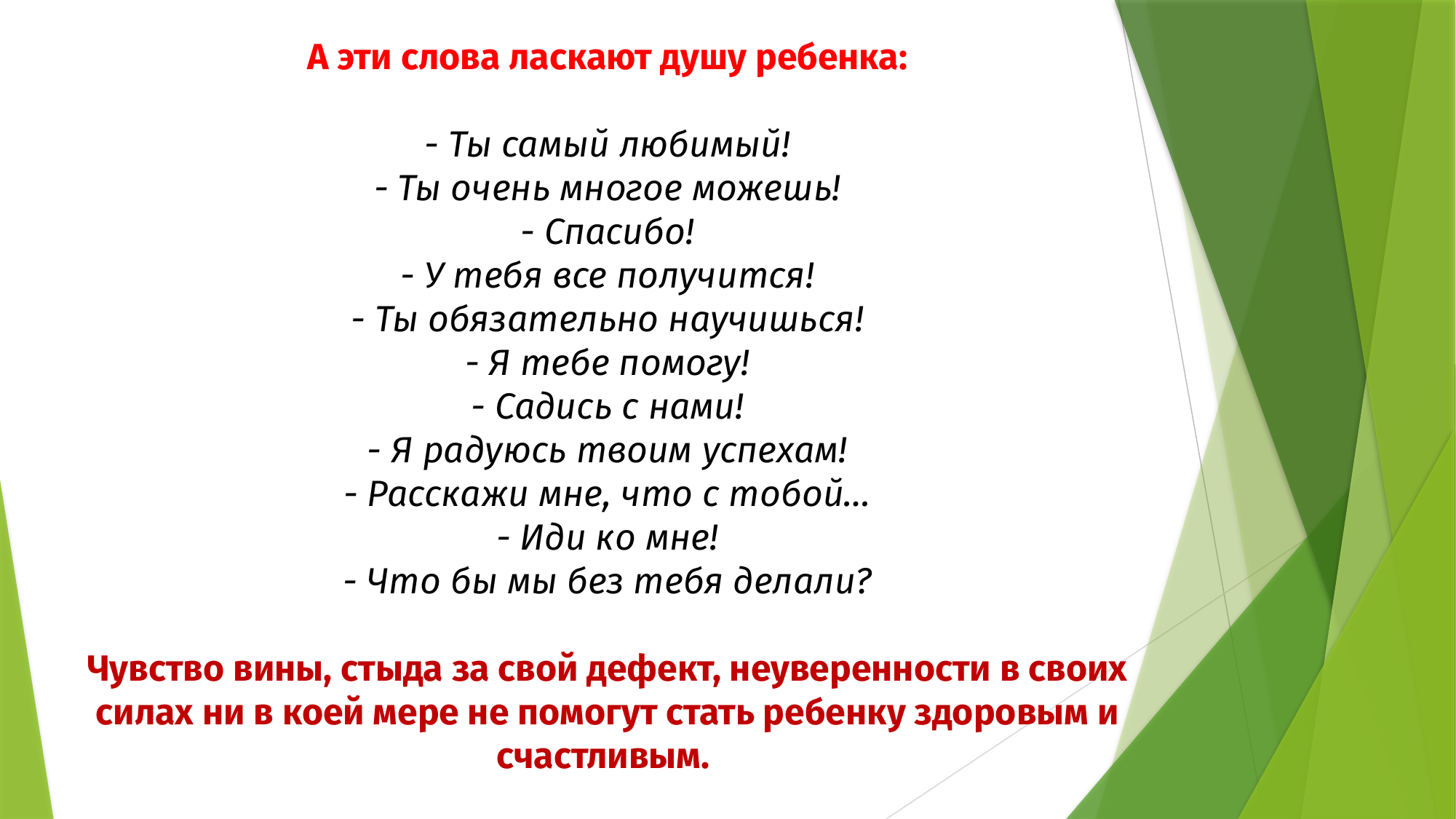

# А эти слова ласкают душу ребенка: - Ты самый любимый! - Ты очень многое можешь! - Спасибо! - У тебя все получится! - Ты обязательно научишься! - Я тебе помогу! - Садись с нами! - Я радуюсь твоим успехам! - Расскажи мне, что с тобой… - Иди ко мне! - Что бы мы без тебя делали? Чувство вины, стыда за свой дефект, неуверенности в своих силах ни в коей мере не помогут стать ребенку здоровым и счастливым.